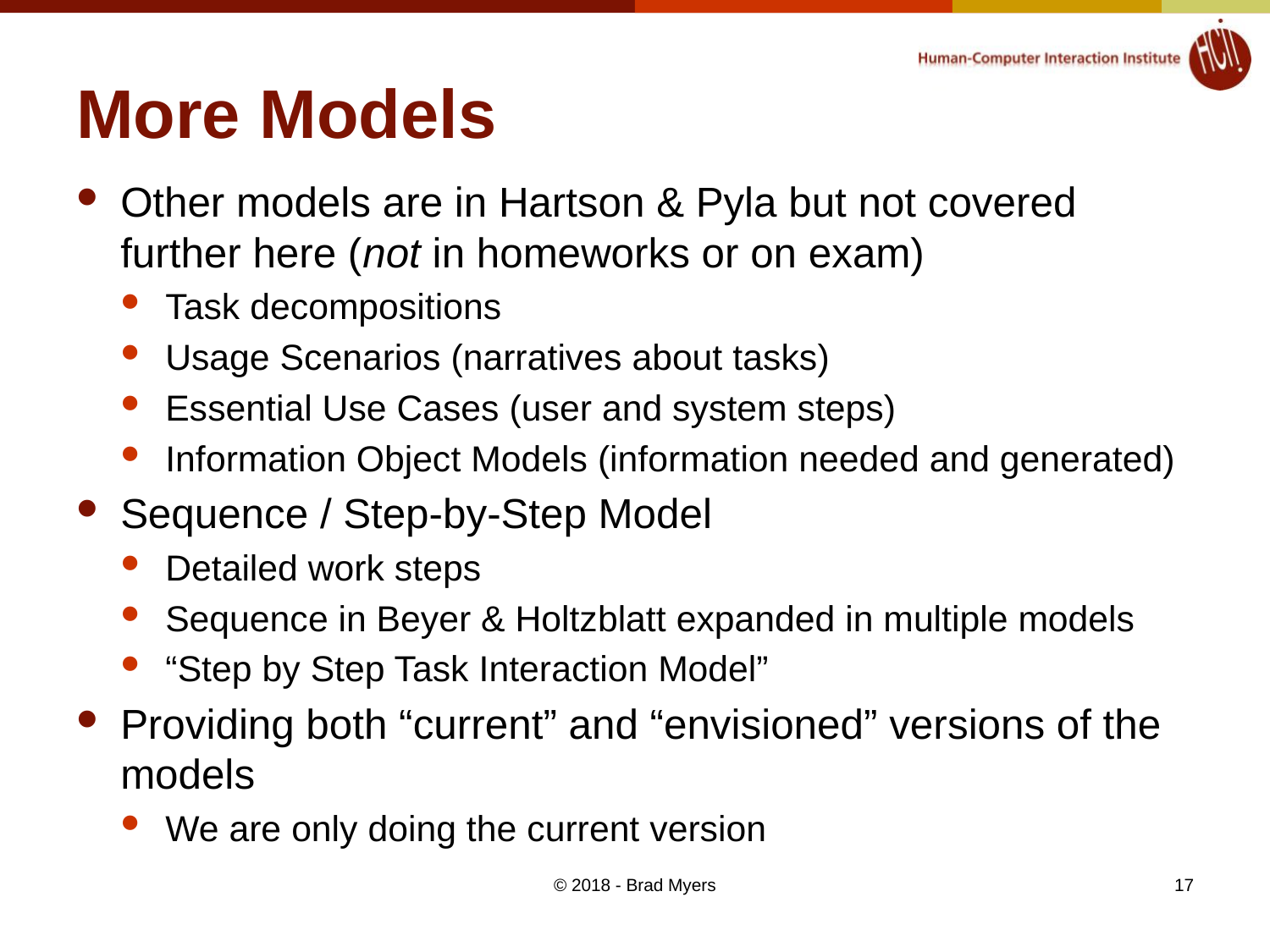

# More Models
Other models are in Hartson & Pyla but not covered further here (not in homeworks or on exam)
Task decompositions
Usage Scenarios (narratives about tasks)
Essential Use Cases (user and system steps)
Information Object Models (information needed and generated)
Sequence / Step-by-Step Model
Detailed work steps
Sequence in Beyer & Holtzblatt expanded in multiple models
“Step by Step Task Interaction Model”
Providing both “current” and “envisioned” versions of the models
We are only doing the current version
© 2018 - Brad Myers
17